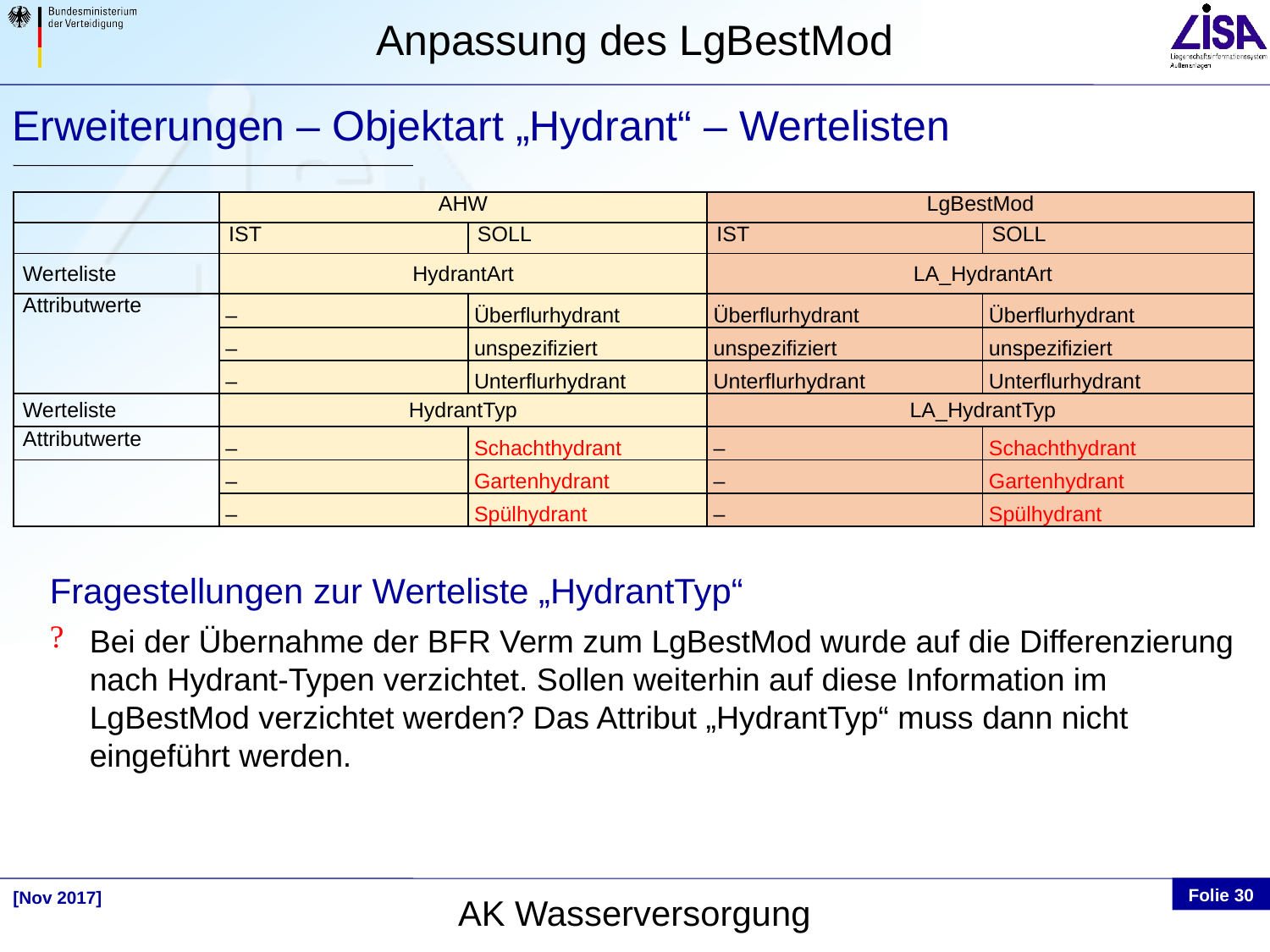

Erweiterungen – Objektart „Hydrant“ – Wertelisten

|  | AHW |  | LgBestMod |  |
| --- | --- | --- | --- | --- |
|  | IST | SOLL | IST | SOLL |
| Werteliste | HydrantArt |  | LA\_HydrantArt |  |
| Attributwerte | – | Überflurhydrant | Überflurhydrant | Überflurhydrant |
|  | – | unspezifiziert | unspezifiziert | unspezifiziert |
|  | – | Unterflurhydrant | Unterflurhydrant | Unterflurhydrant |
| Werteliste | HydrantTyp |  | LA\_HydrantTyp |  |
| Attributwerte | – | Schachthydrant | – | Schachthydrant |
|  | – | Gartenhydrant | – | Gartenhydrant |
|  | – | Spülhydrant | – | Spülhydrant |
Fragestellungen zur Werteliste „HydrantTyp“
Bei der Übernahme der BFR Verm zum LgBestMod wurde auf die Differenzierung nach Hydrant-Typen verzichtet. Sollen weiterhin auf diese Information im LgBestMod verzichtet werden? Das Attribut „HydrantTyp“ muss dann nicht eingeführt werden.